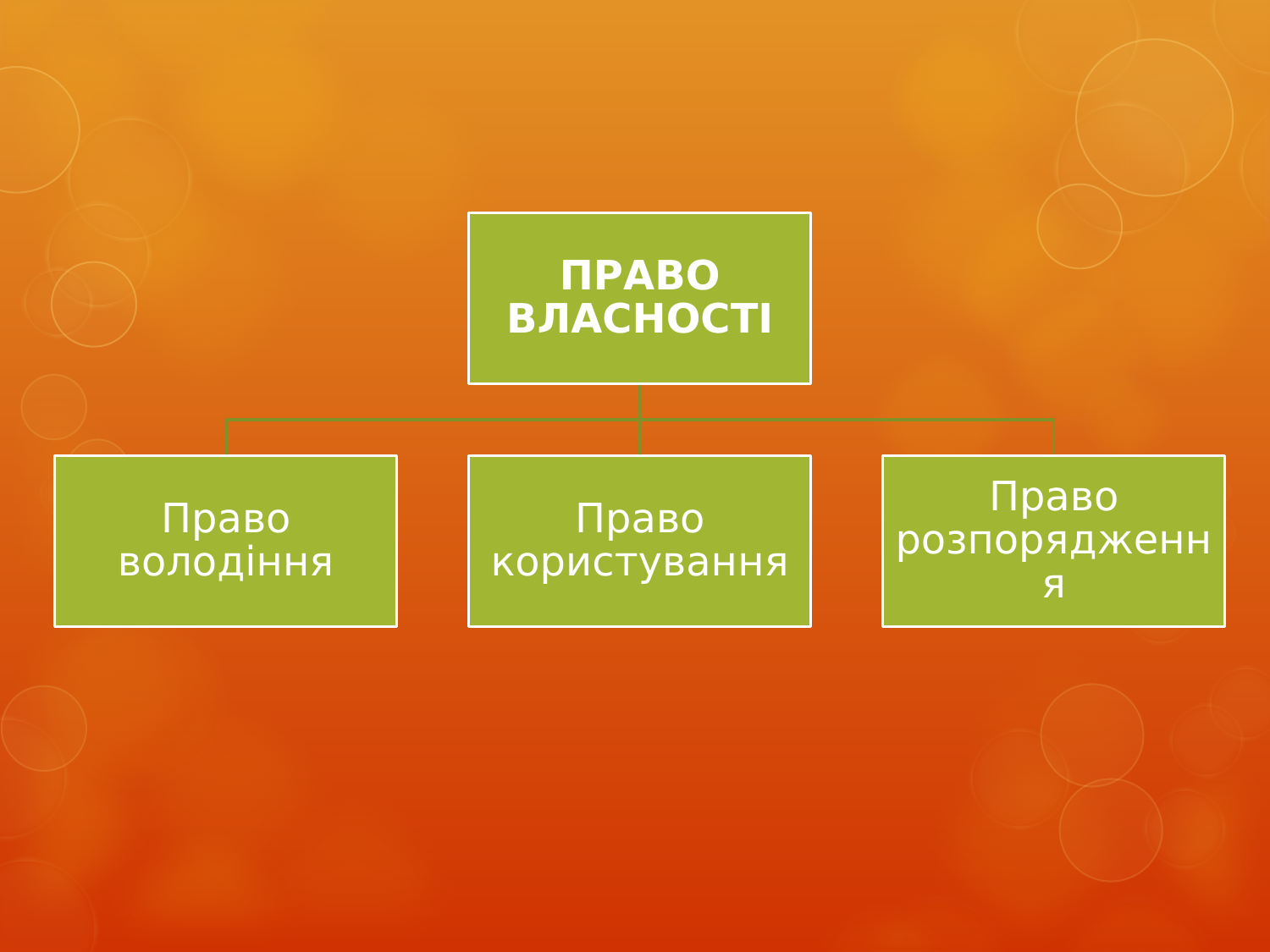

ПРАВО ВЛАСНОСТІ
Право володіння
Право користування
Право розпорядження
#